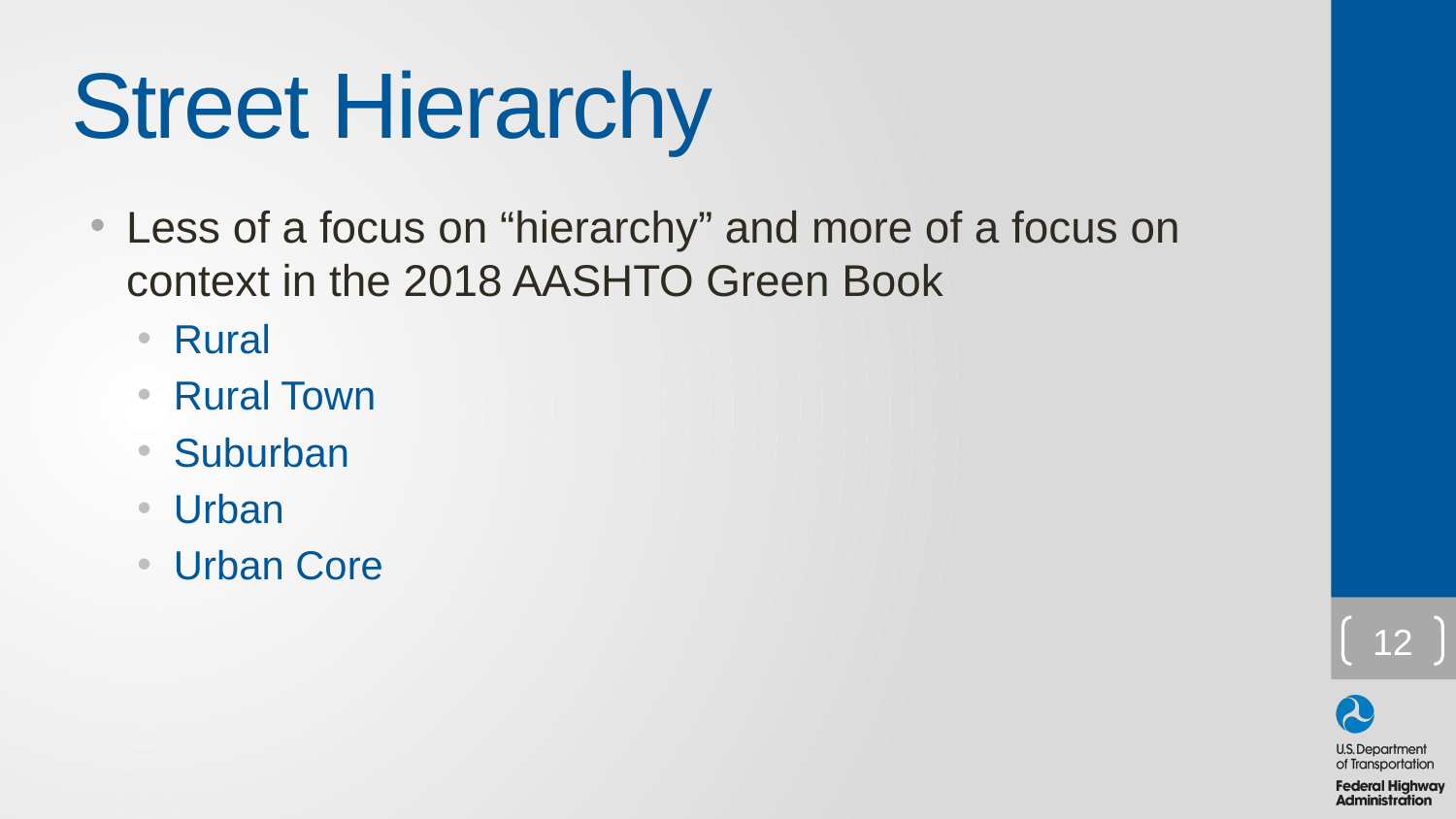

# Street Hierarchy
Less of a focus on “hierarchy” and more of a focus on context in the 2018 AASHTO Green Book
Rural
Rural Town
Suburban
Urban
Urban Core

12